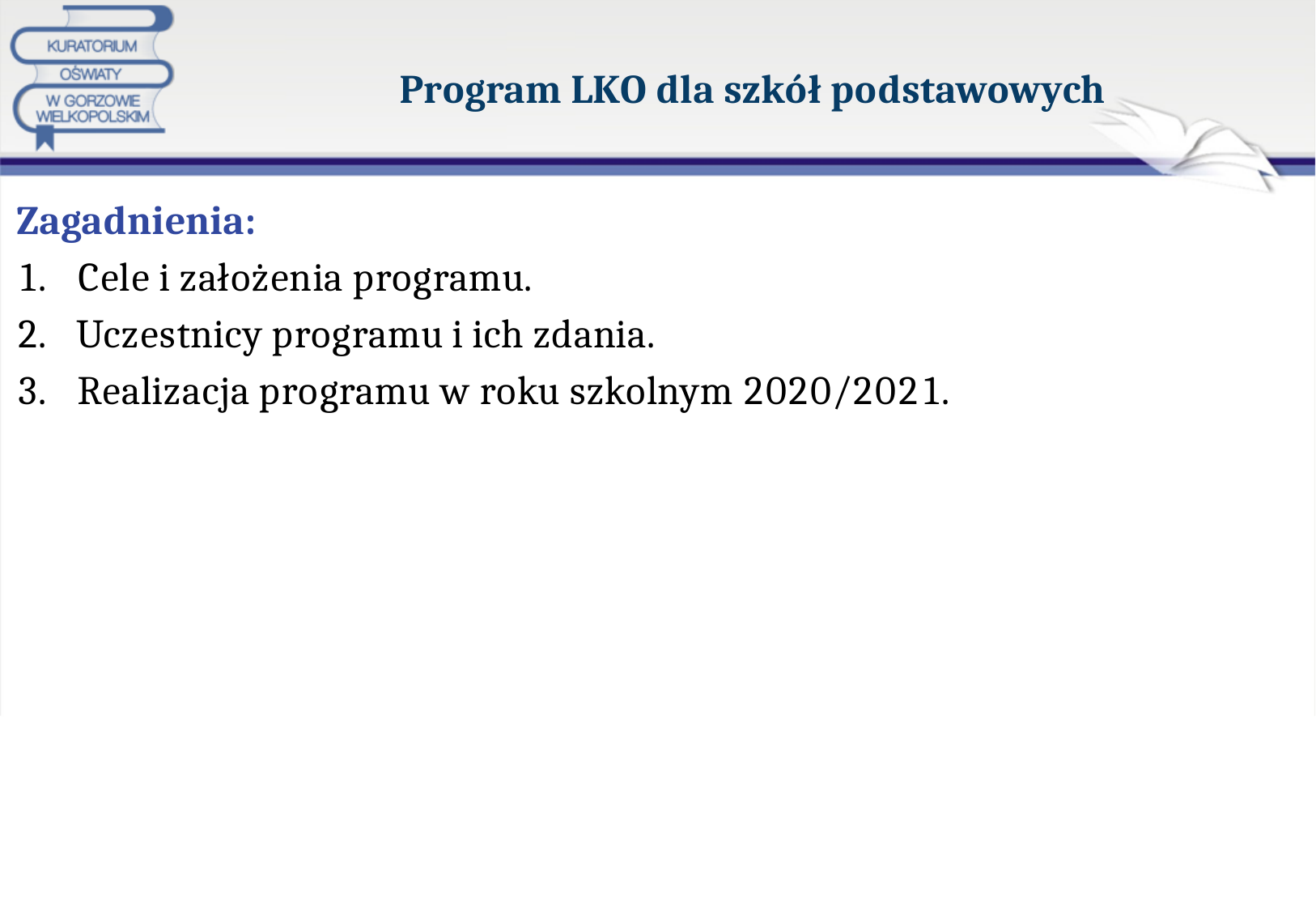

# Program LKO dla szkół podstawowych
Zagadnienia:
Cele i założenia programu.
Uczestnicy programu i ich zdania.
Realizacja programu w roku szkolnym 2020/2021.